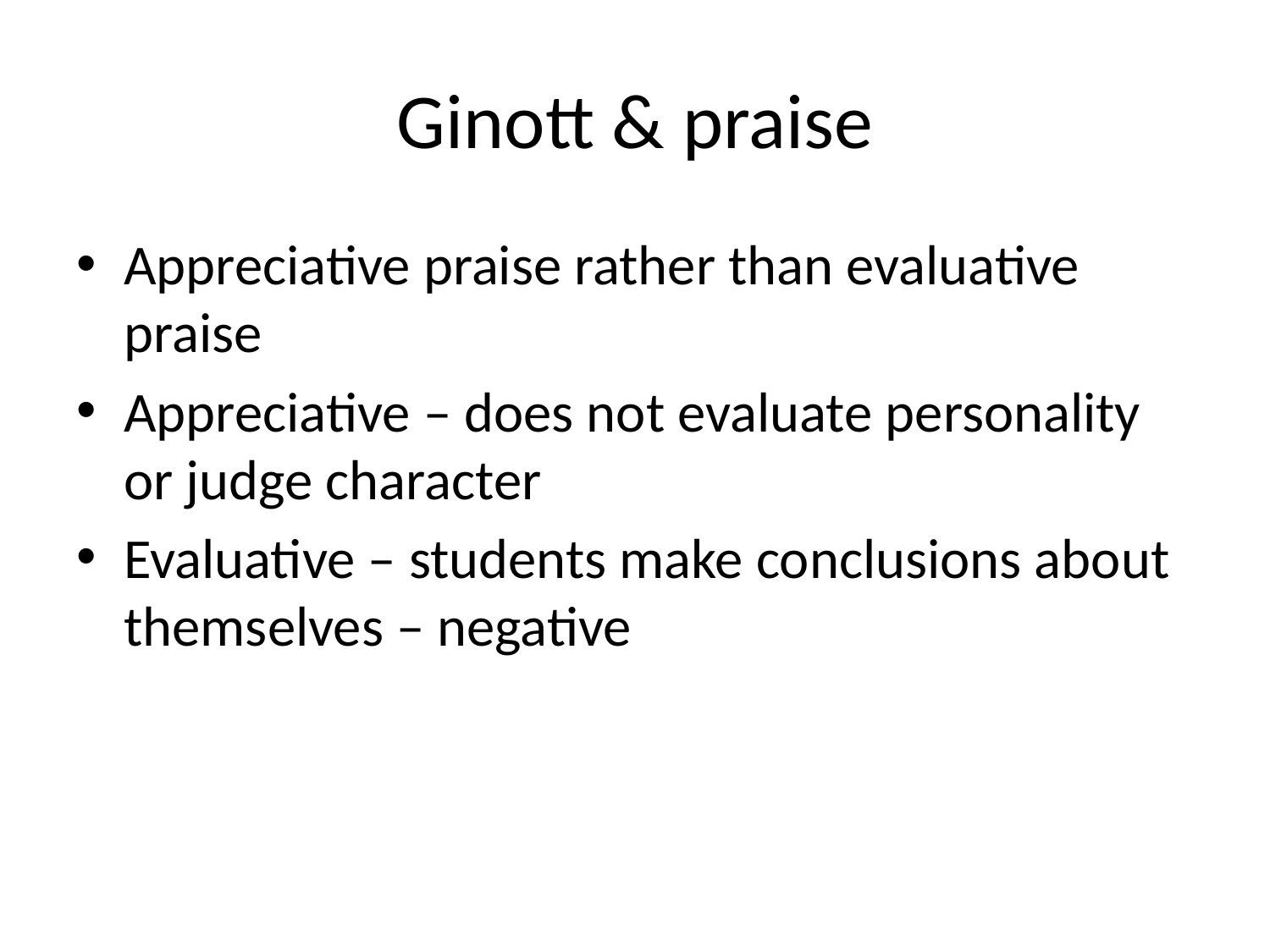

# Ginott & praise
Appreciative praise rather than evaluative praise
Appreciative – does not evaluate personality or judge character
Evaluative – students make conclusions about themselves – negative